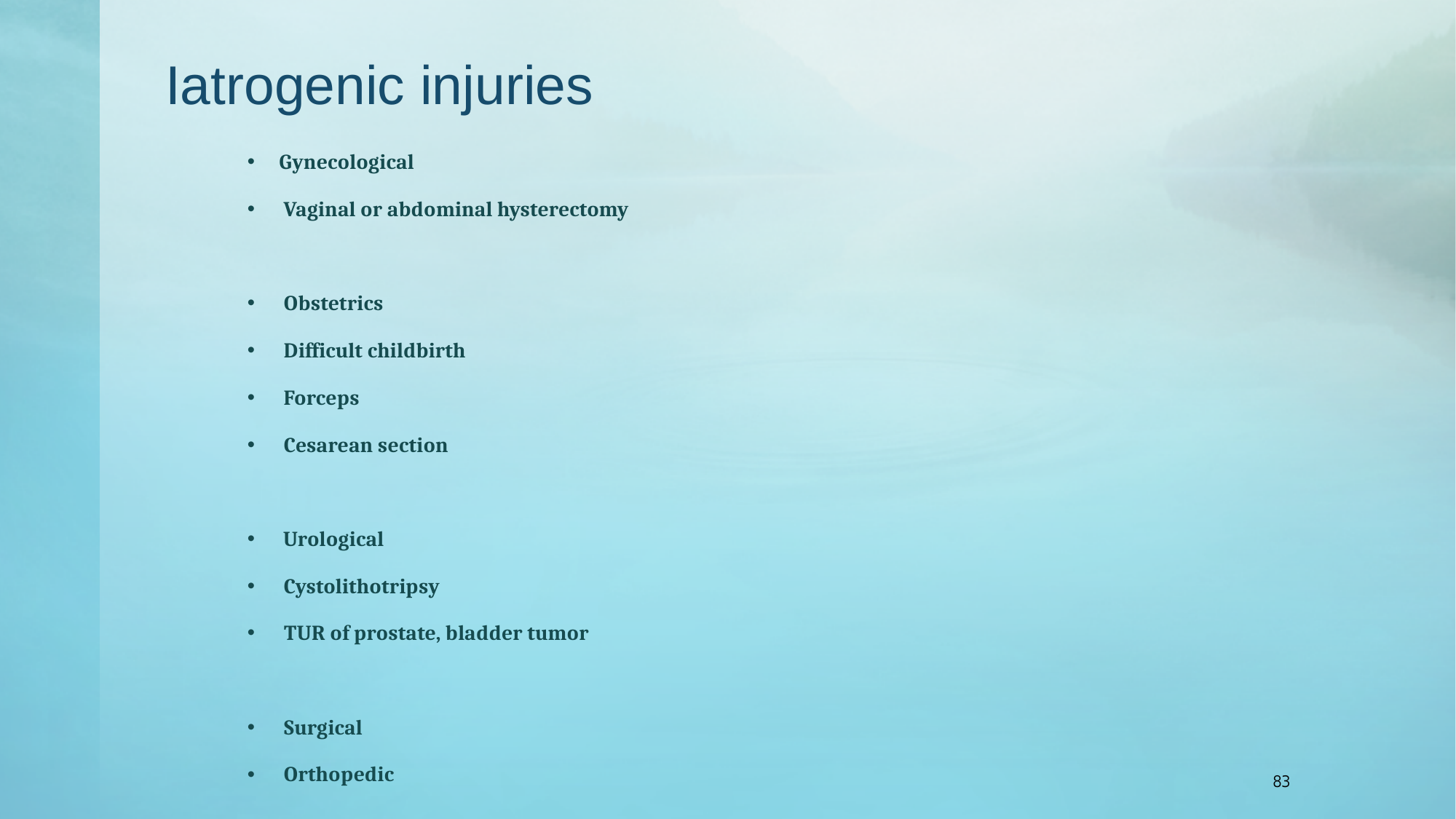

# Iatrogenic injuries
 Gynecological
  Vaginal or abdominal hysterectomy

  Obstetrics
  Difficult childbirth
  Forceps
  Cesarean section

  Urological
  Cystolithotripsy
  TUR of prostate, bladder tumor

  Surgical
  Orthopedic
83